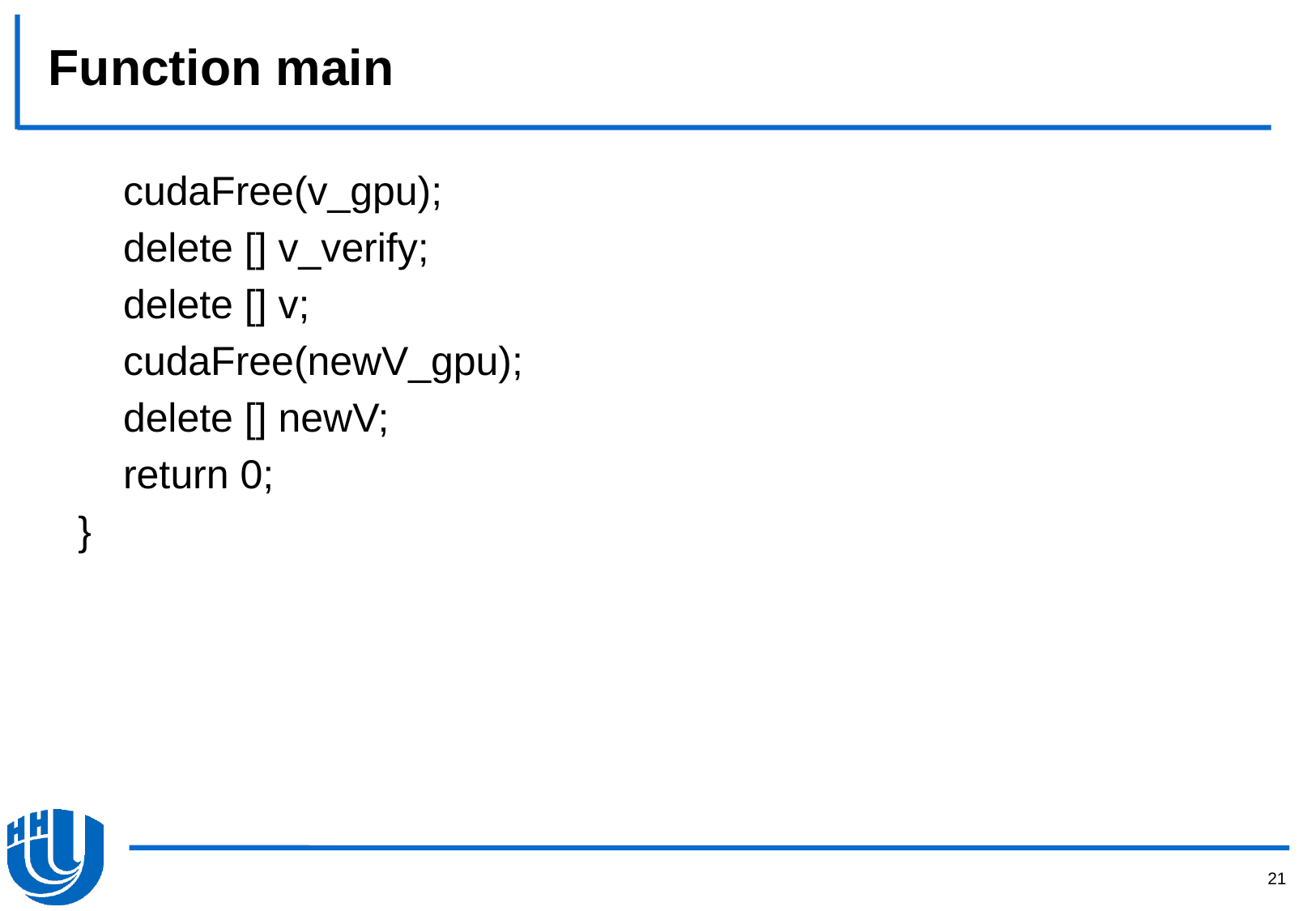

# Function main
    cudaFree(v_gpu);
    delete [] v_verify;
    delete [] v;
    cudaFree(newV_gpu);
    delete [] newV;
    return 0;
}
21